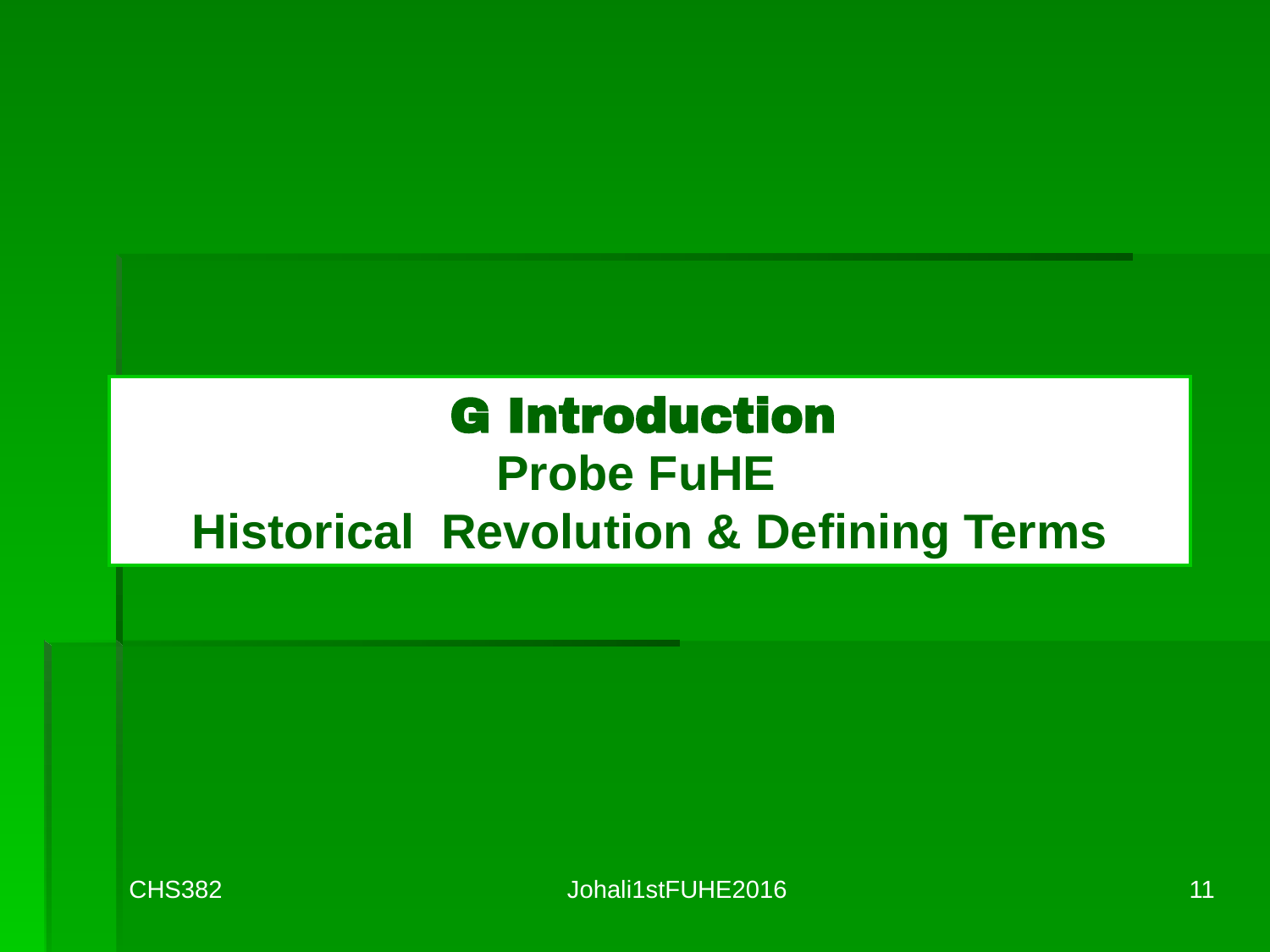

# G Introduction Probe FuHE Historical  Revolution & Defining Terms
CHS382
Johali1stFUHE2016
11